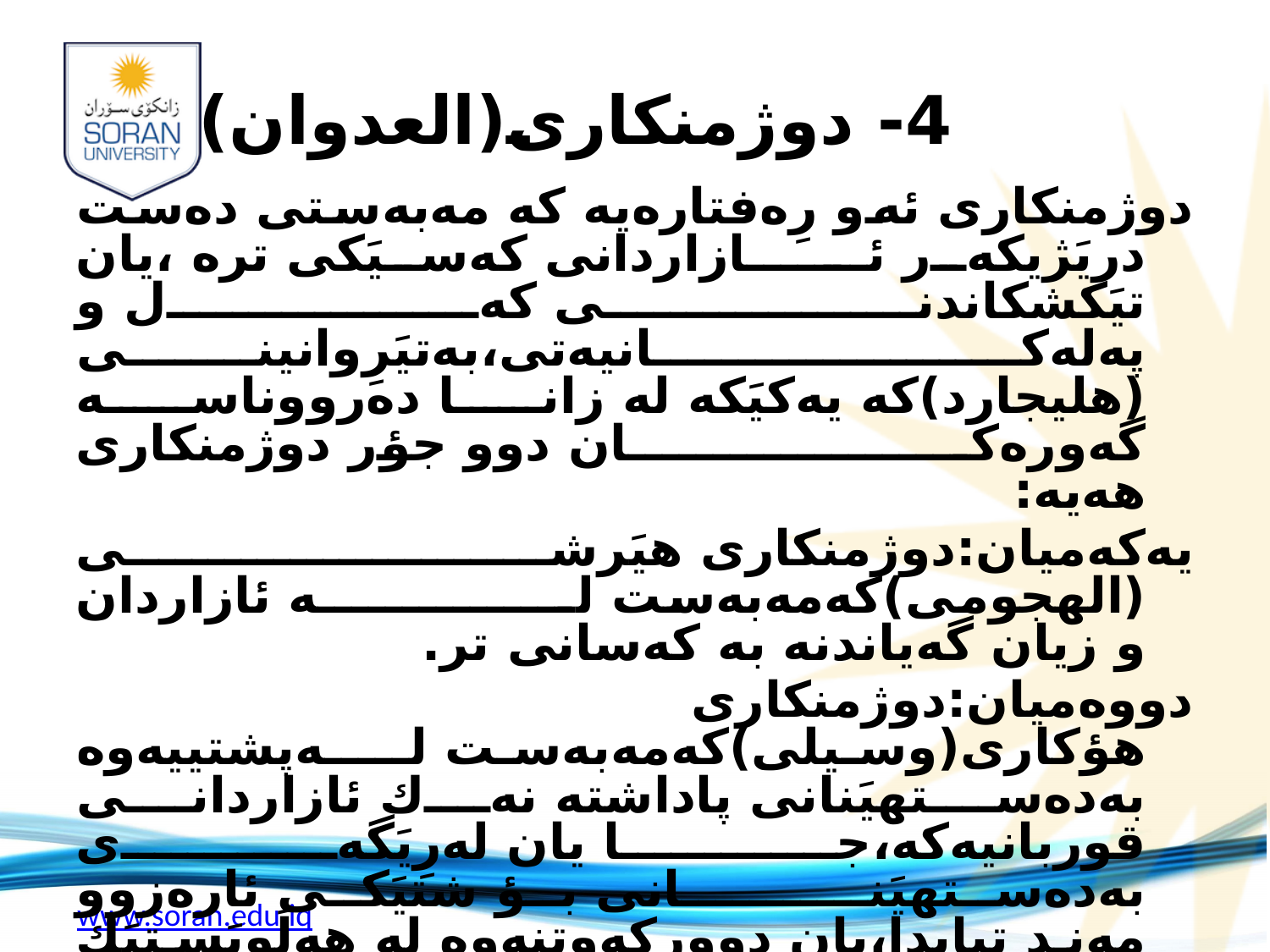

# 4- دوژمنكارى(العدوان)
دوژمنكارى ئه‌و رِه‌فتاره‌يه‌ كه‌ مه‌به‌ستى ده‌ست دريَژيكه‌ر ئـــــازاردانى كه‌سيَكى تره‌ ،يان تيَكشكاندنى كه‌ل و په‌له‌كــــــــــــــانيه‌تى،به‌تيَرِوانينى (هليجارد)كه‌ يه‌كيَكه‌ له‌ زانا ده‌رووناسه‌ گه‌وره‌كــــــــــــــــــــان دوو جؤر دوژمنكارى هه‌يه‌:
يه‌كه‌ميان:دوژمنكارى هيَرشى (الهجومى)كه‌مه‌به‌ست لـــــــــــــــه‌ ئازاردان و زيان گه‌ياندنه‌ به‌ كه‌سانى تر.
دووه‌ميان:دوژمنكارى هؤكارى(وسيلى)كه‌مه‌به‌ست لــــه‌پشتييه‌وه‌ به‌ده‌ستهيَنانى پاداشته‌ نه‌ك ئازاردانى قوربانيه‌كه‌،جا يان له‌رِيَگه‌ى به‌ده‌ستهيَنـــــــــــانى بؤ شتيَكى ئاره‌زوو مه‌ند تيايدا،يان دووركه‌وتنه‌وه‌ له‌ هه‌لَويَستيَك كه‌ ئـــاره‌زوو مه‌ند نييه‌ پيَى.
   تيؤره‌كان ده‌رباره‌ى دوژمنكارى زؤرن ئه‌مه‌ش به‌رِه‌ژاوكردنــــــى مه‌لَبه‌نديَتى دوژمنكارى له‌ رِه‌فتارى تاكدا،به‌وه‌ى دوژمنكارى ئه‌نجامه‌كــانى به‌شيَوه‌يه‌كى رِاسته‌وخؤ تيَبينى ده‌كريَت،تيؤرى فرؤيدى شيكارى واى